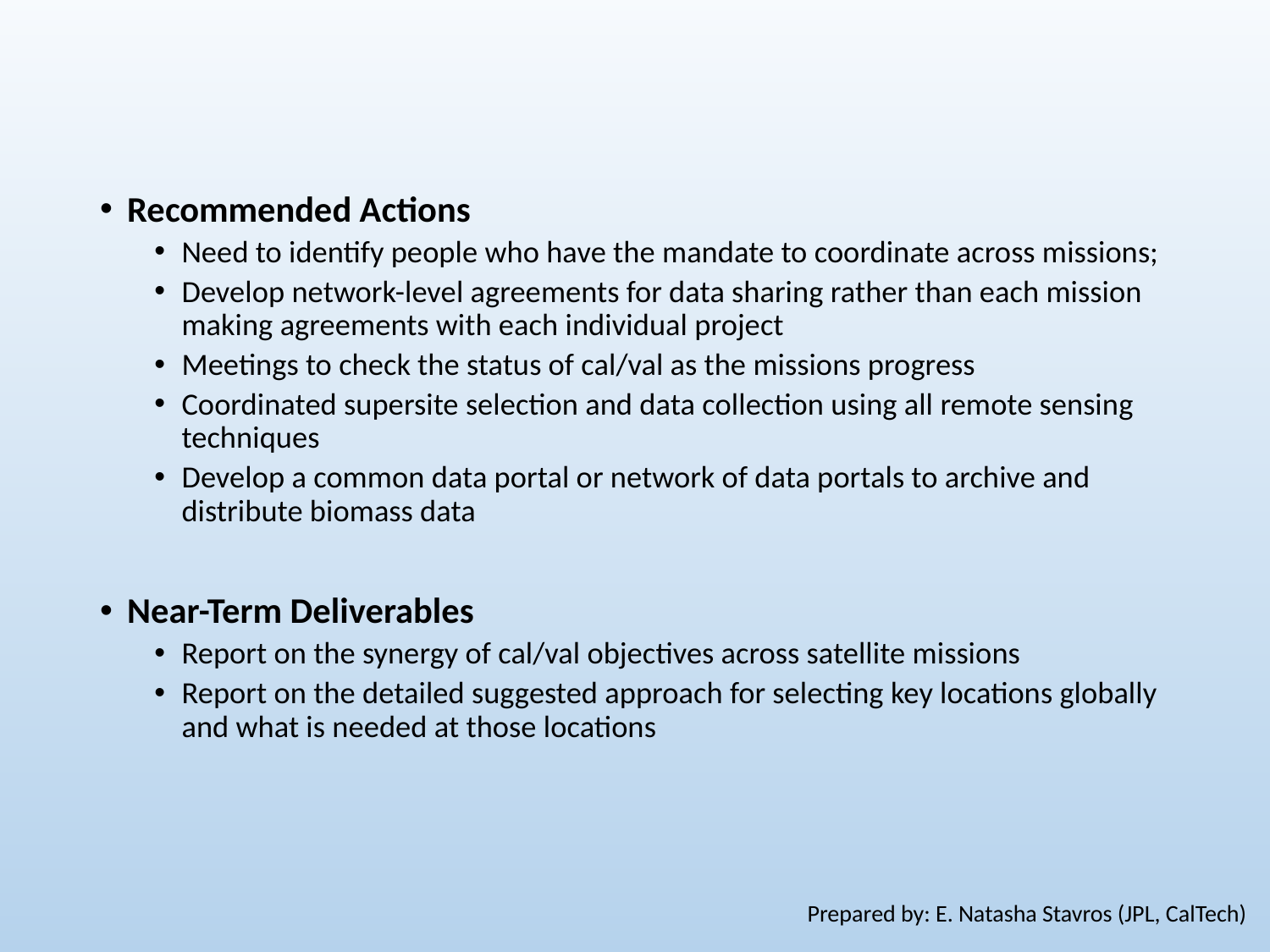

Recommended Actions
Need to identify people who have the mandate to coordinate across missions;
Develop network-level agreements for data sharing rather than each mission making agreements with each individual project
Meetings to check the status of cal/val as the missions progress
Coordinated supersite selection and data collection using all remote sensing techniques
Develop a common data portal or network of data portals to archive and distribute biomass data

Near-Term Deliverables
Report on the synergy of cal/val objectives across satellite missions
Report on the detailed suggested approach for selecting key locations globally and what is needed at those locations
Prepared by: E. Natasha Stavros (JPL, CalTech)